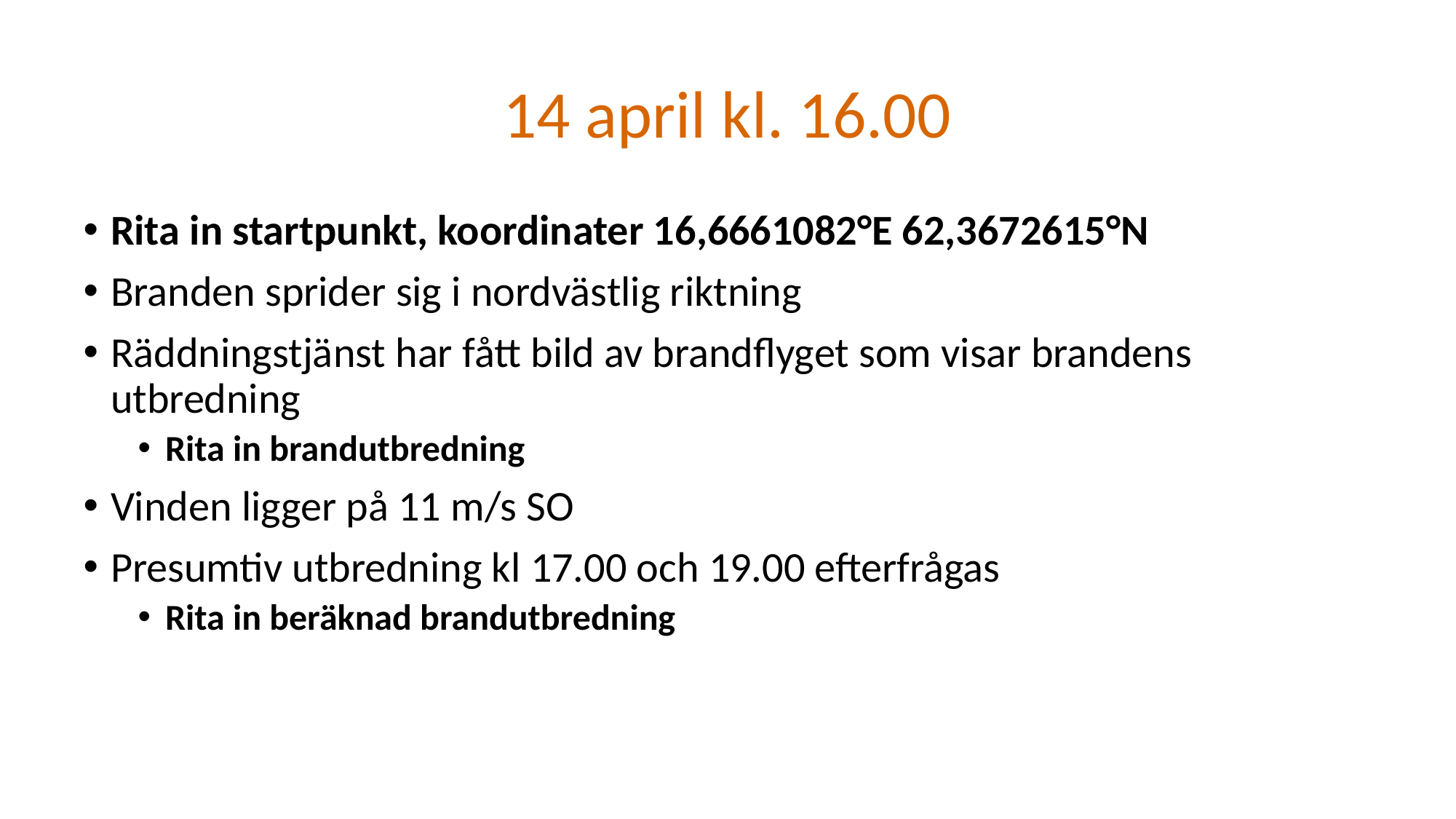

# 14 april kl. 16.00
Rita in startpunkt, koordinater 16,6661082°E 62,3672615°N
Branden sprider sig i nordvästlig riktning
Räddningstjänst har fått bild av brandflyget som visar brandens utbredning
Rita in brandutbredning
Vinden ligger på 11 m/s SO
Presumtiv utbredning kl 17.00 och 19.00 efterfrågas
Rita in beräknad brandutbredning